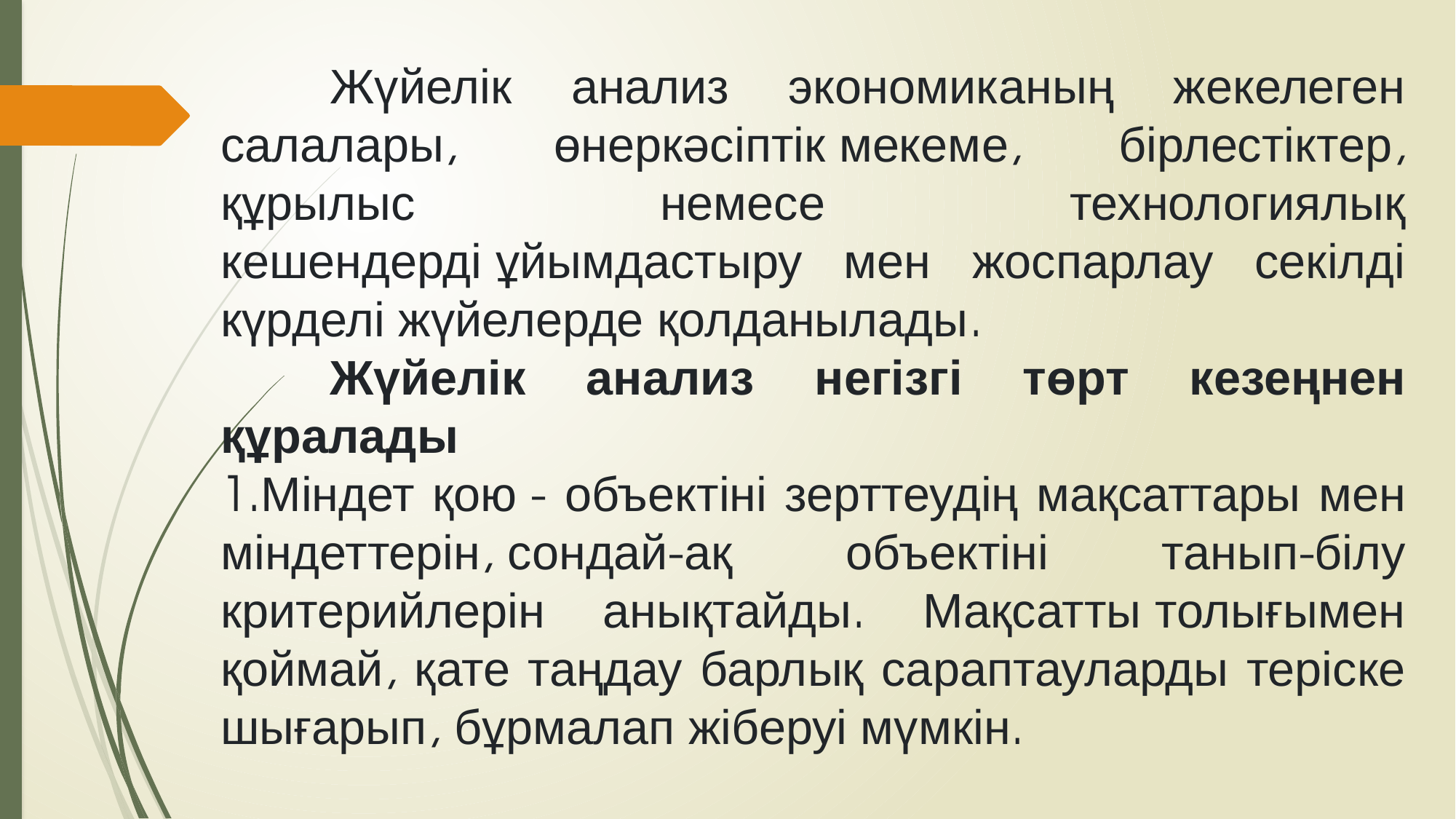

Жүйелік анализ экономиканың жекелеген салалары, өнеркәсіптік мекеме, бірлестіктер, құрылыс немесе технологиялық кешендерді ұйымдастыру мен жоспарлау секілді күрделі жүйелерде қолданылады.
	Жүйелік анализ негізгі төрт кезеңнен құралады
1.Міндет қою - объектіні зерттеудің мақсаттары мен міндеттерін, сондай-ақ объектіні танып-білу критерийлерін анықтайды. Мақсатты толығымен қоймай, қате таңдау барлық сараптауларды теріске шығарып, бұрмалап жіберуі мүмкін.